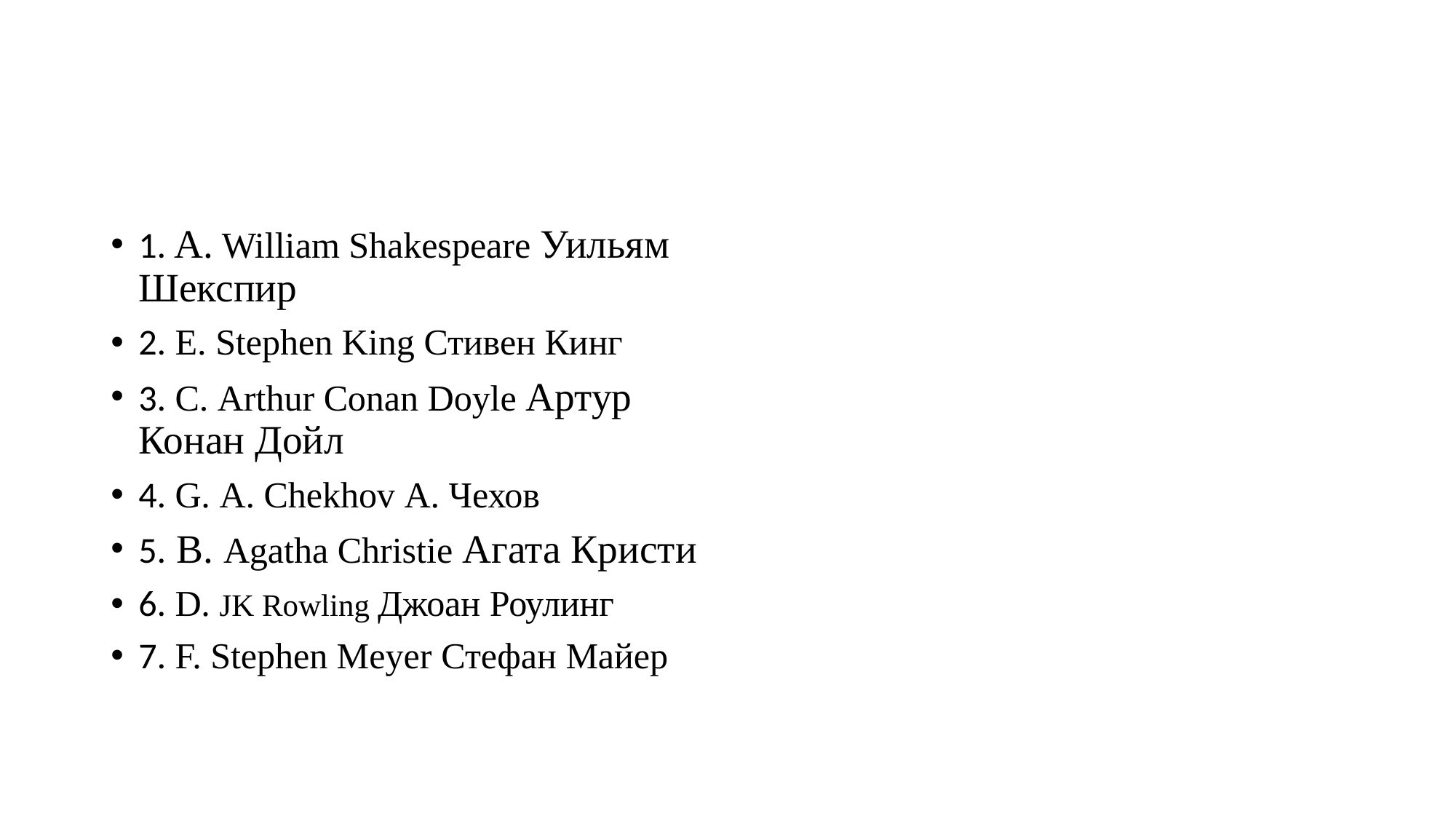

#
1. A. William Shakespeare Уильям Шекспир
2. E. Stephen King Стивен Кинг
3. C. Arthur Conan Doyle Артур Конан Дойл
4. G. A. Chekhov А. Чехов
5. B. Agatha Christie Агата Кристи
6. D. JK Rowling Джоан Роулинг
7. F. Stephen Meyer Стефан Майер